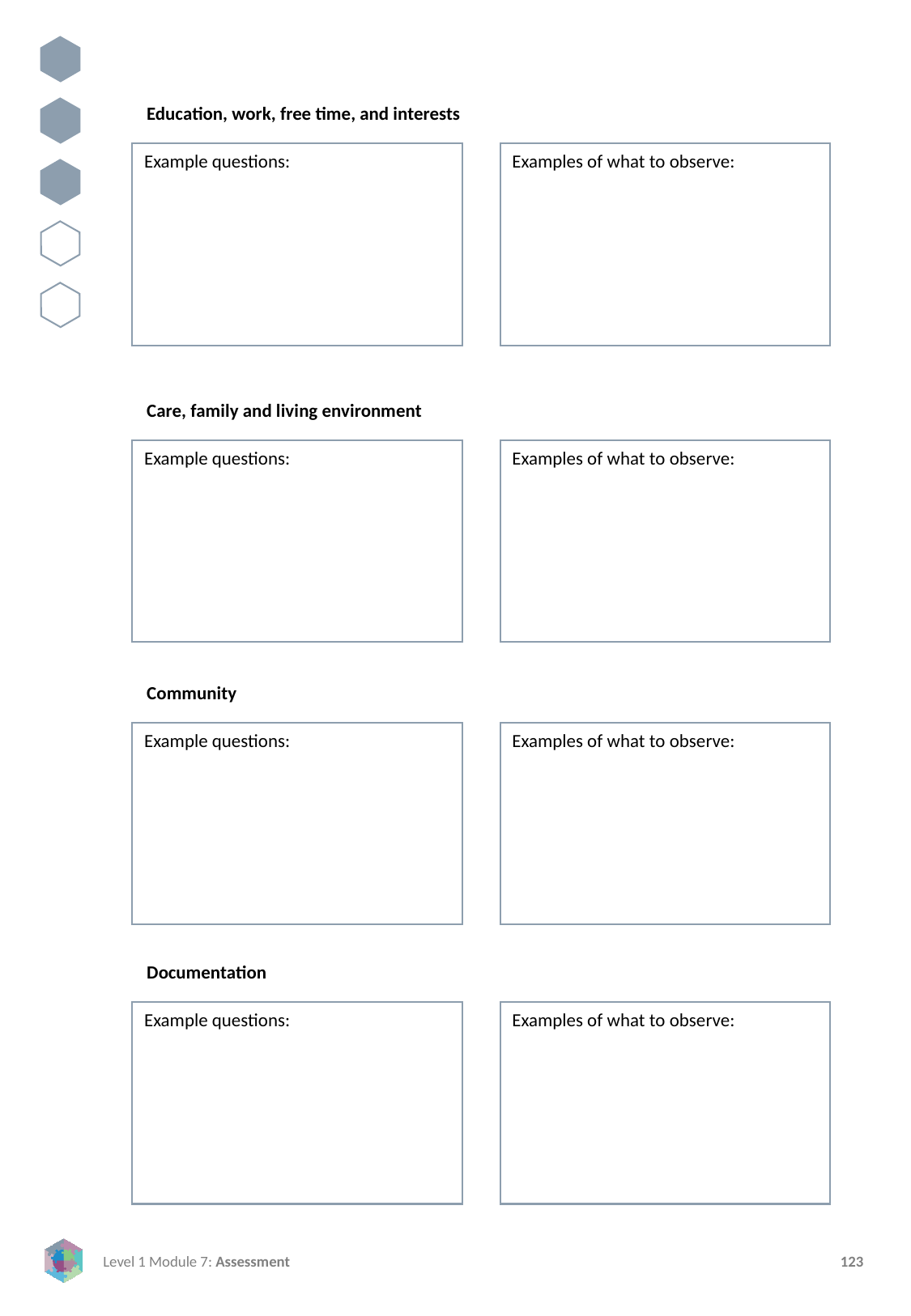

Education, work, free time, and interests
Example questions:
Examples of what to observe:
Care, family and living environment
Example questions:
Examples of what to observe:
Community
Example questions:
Examples of what to observe:
Documentation
Example questions:
Examples of what to observe: